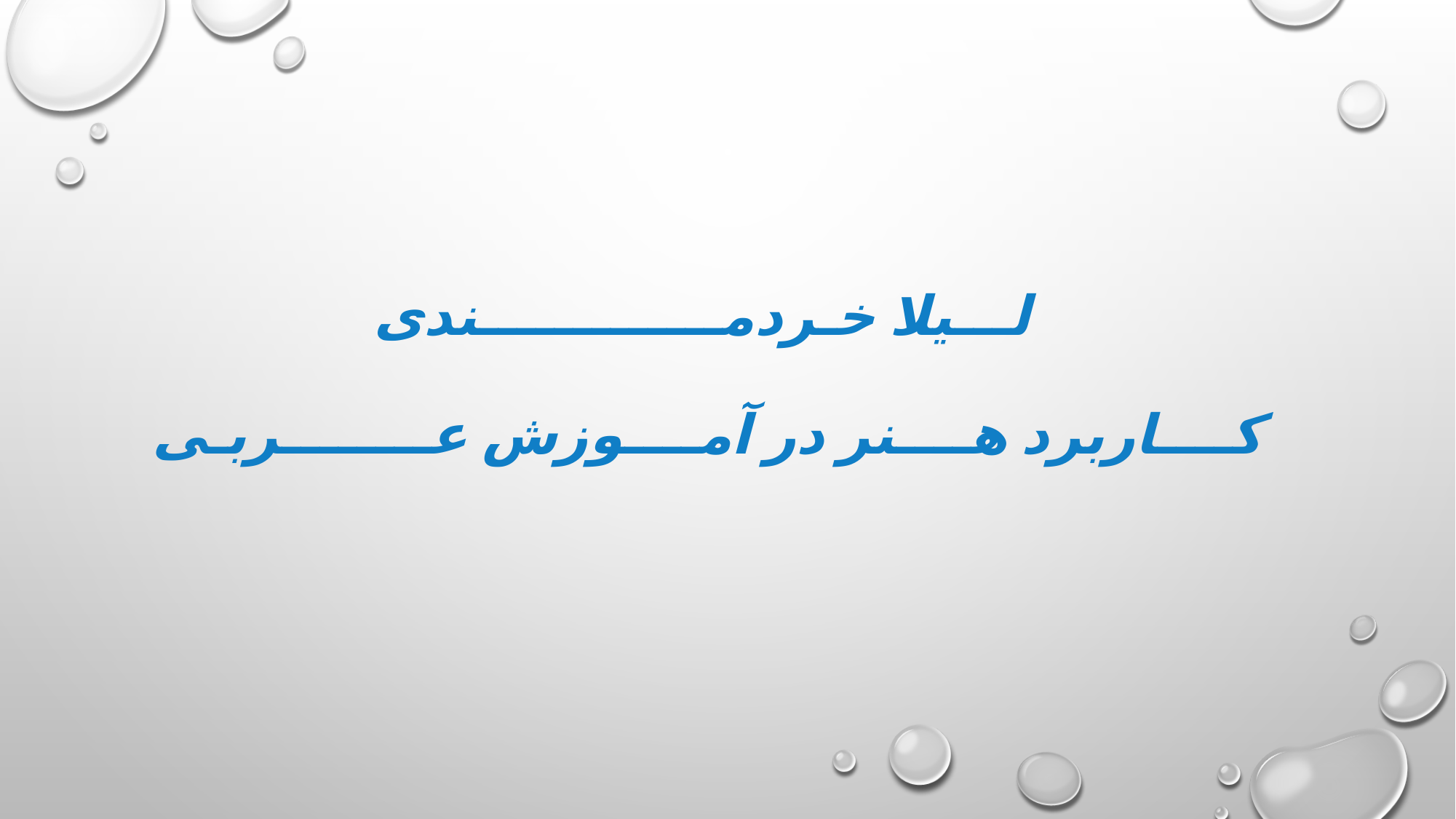

# لـــیلا خـردمـــــــــــــندی کــــاربرد هــــنر در آمــــوزش عــــــــربـی